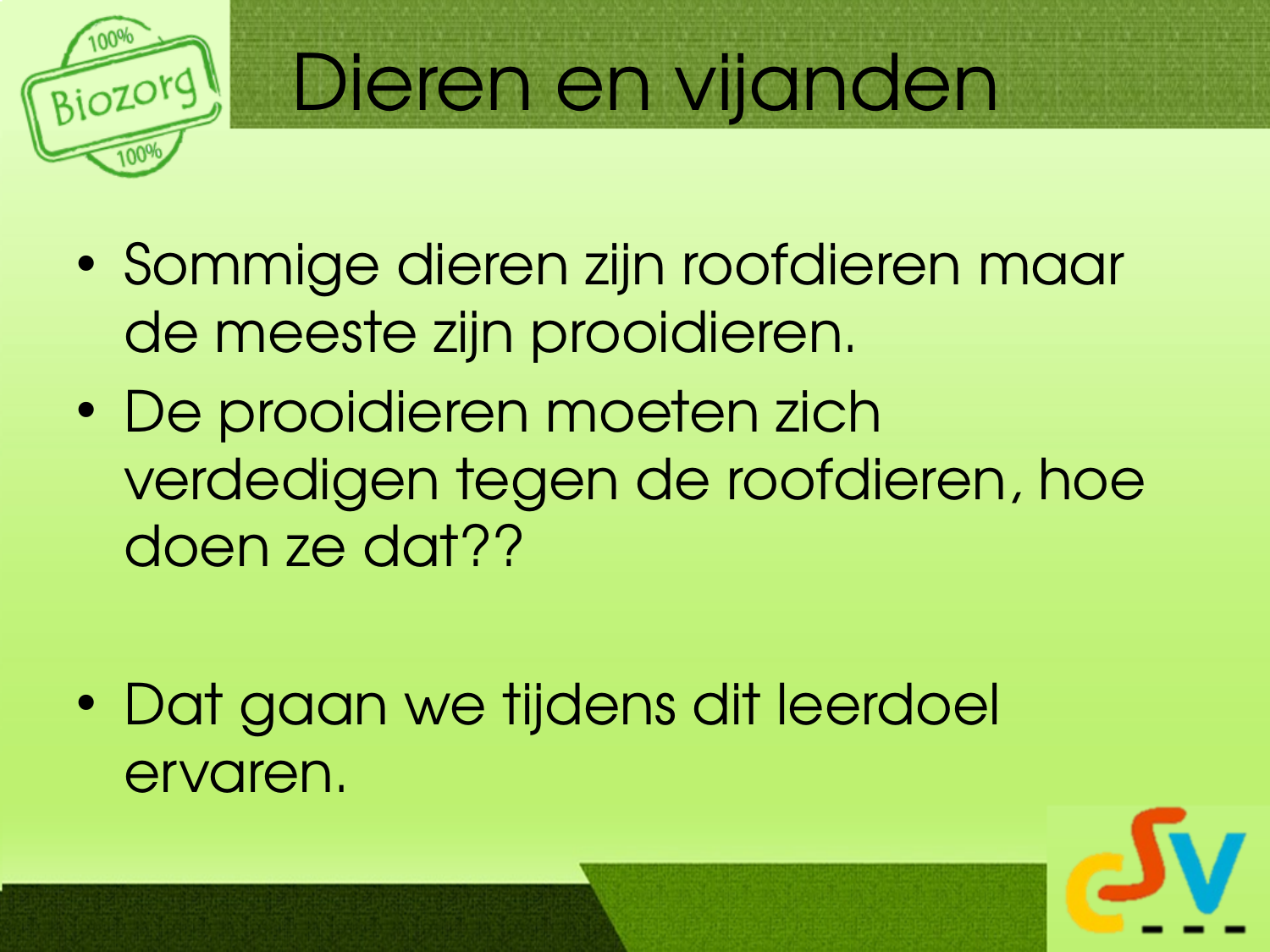

# Dieren en vijanden
Sommige dieren zijn roofdieren maar de meeste zijn prooidieren.
De prooidieren moeten zich verdedigen tegen de roofdieren, hoe doen ze dat??

Dat gaan we tijdens dit leerdoel ervaren.